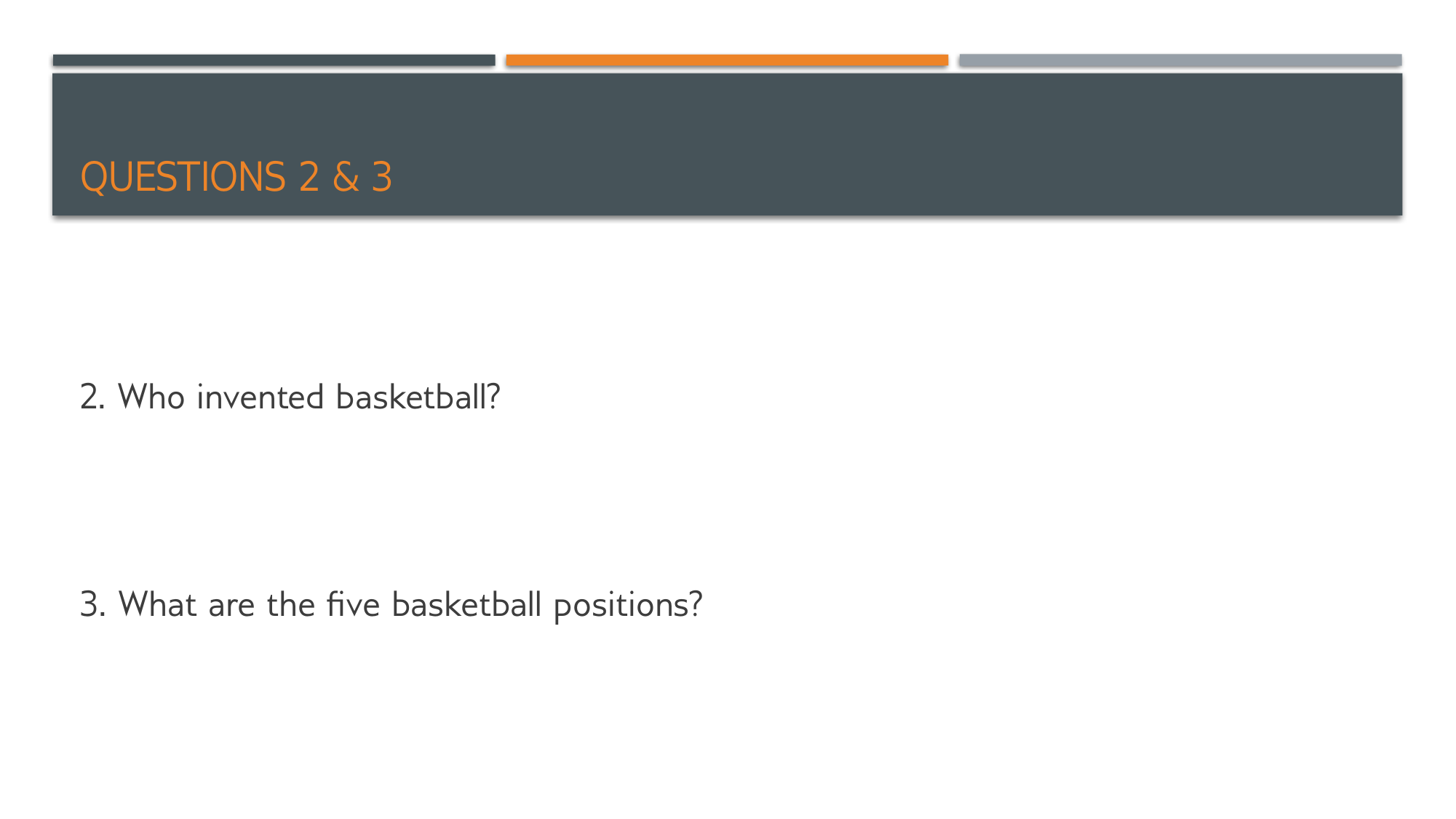

# Questions 2 & 3
2. Who invented basketball?

3. What are the five basketball positions?